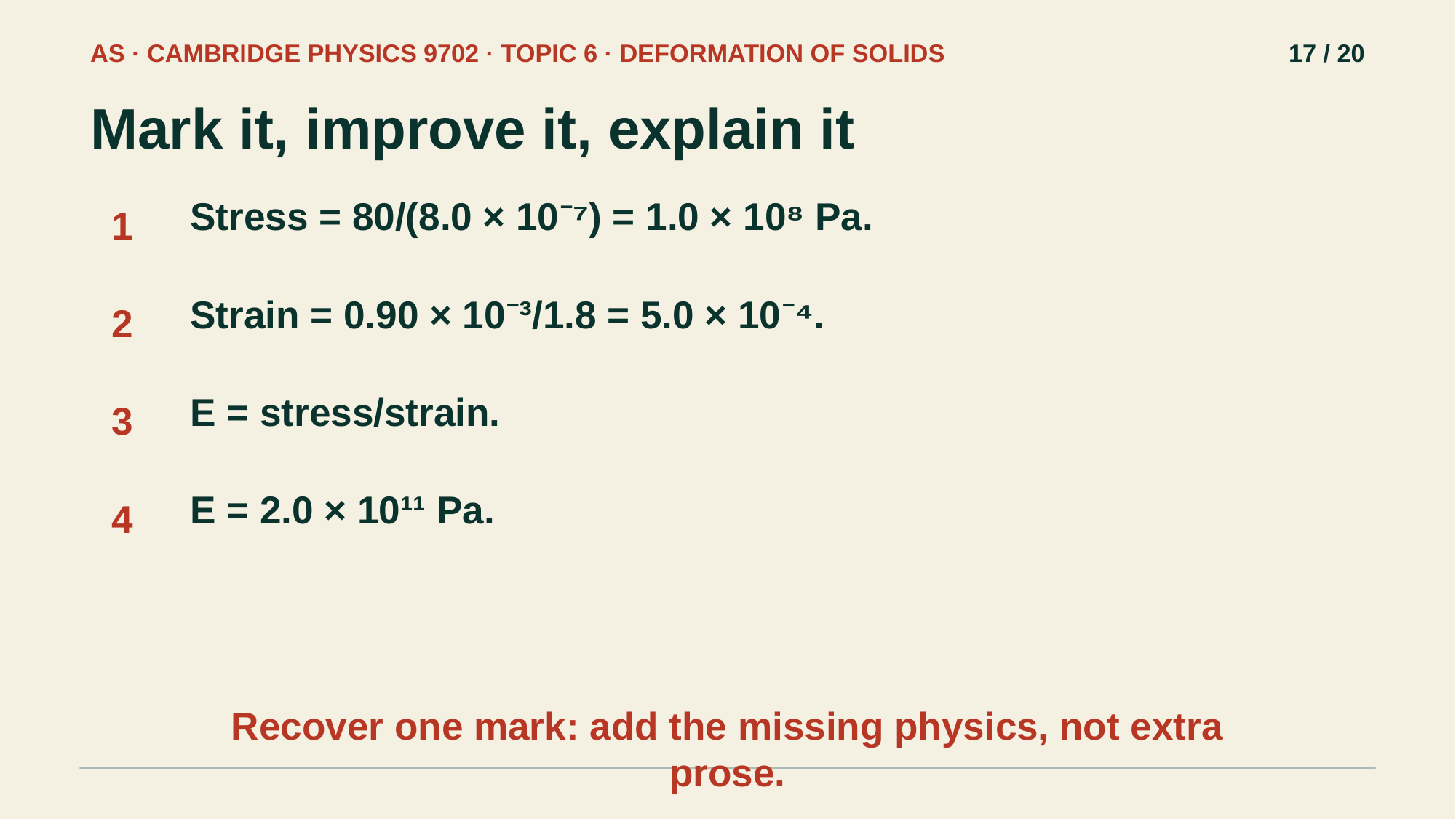

AS · CAMBRIDGE PHYSICS 9702 · TOPIC 6 · DEFORMATION OF SOLIDS
17 / 20
Mark it, improve it, explain it
Stress = 80/(8.0 × 10⁻⁷) = 1.0 × 10⁸ Pa.
1
Strain = 0.90 × 10⁻³/1.8 = 5.0 × 10⁻⁴.
2
E = stress/strain.
3
E = 2.0 × 10¹¹ Pa.
4
Recover one mark: add the missing physics, not extra prose.